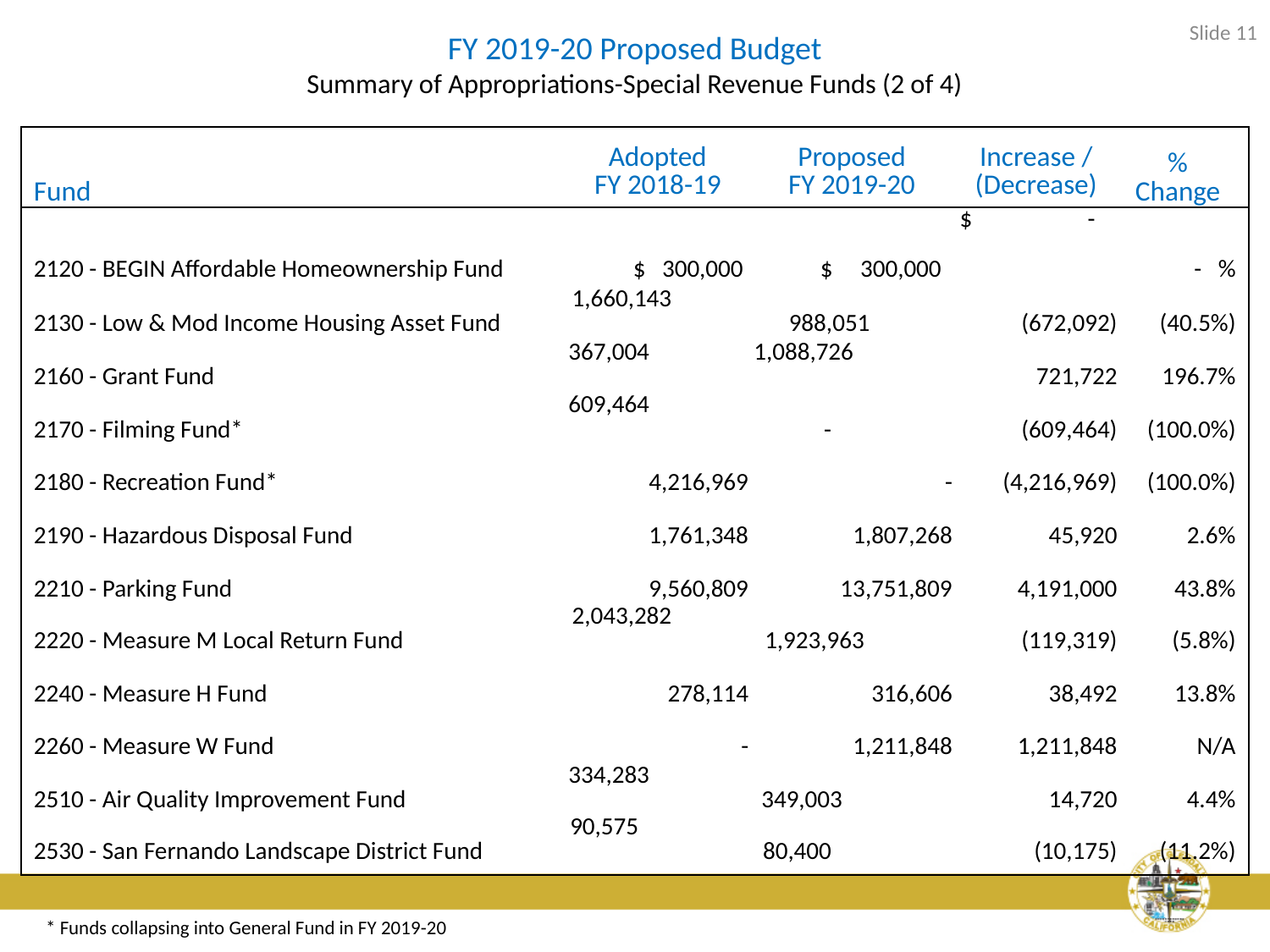

Slide 11
# FY 2019-20 Proposed Budget Summary of Appropriations-Special Revenue Funds (2 of 4)
| Fund | Adopted FY 2018-19 | Proposed FY 2019-20 | Increase / (Decrease) | % Change |
| --- | --- | --- | --- | --- |
| 2120 - BEGIN Affordable Homeownership Fund | $ 300,000 | $ 300,000 | $ - | - % |
| 2130 - Low & Mod Income Housing Asset Fund | 1,660,143 | 988,051 | (672,092) | (40.5%) |
| 2160 - Grant Fund | 367,004 | 1,088,726 | 721,722 | 196.7% |
| 2170 - Filming Fund\* | 609,464 | - | (609,464) | (100.0%) |
| 2180 - Recreation Fund\* | 4,216,969 | - | (4,216,969) | (100.0%) |
| 2190 - Hazardous Disposal Fund | 1,761,348 | 1,807,268 | 45,920 | 2.6% |
| 2210 - Parking Fund | 9,560,809 | 13,751,809 | 4,191,000 | 43.8% |
| 2220 - Measure M Local Return Fund | 2,043,282 | 1,923,963 | (119,319) | (5.8%) |
| 2240 - Measure H Fund | 278,114 | 316,606 | 38,492 | 13.8% |
| 2260 - Measure W Fund | - | 1,211,848 | 1,211,848 | N/A |
| 2510 - Air Quality Improvement Fund | 334,283 | 349,003 | 14,720 | 4.4% |
| 2530 - San Fernando Landscape District Fund | 90,575 | 80,400 | (10,175) | (11.2%) |
|  |  |  |  |  |
* Funds collapsing into General Fund in FY 2019-20